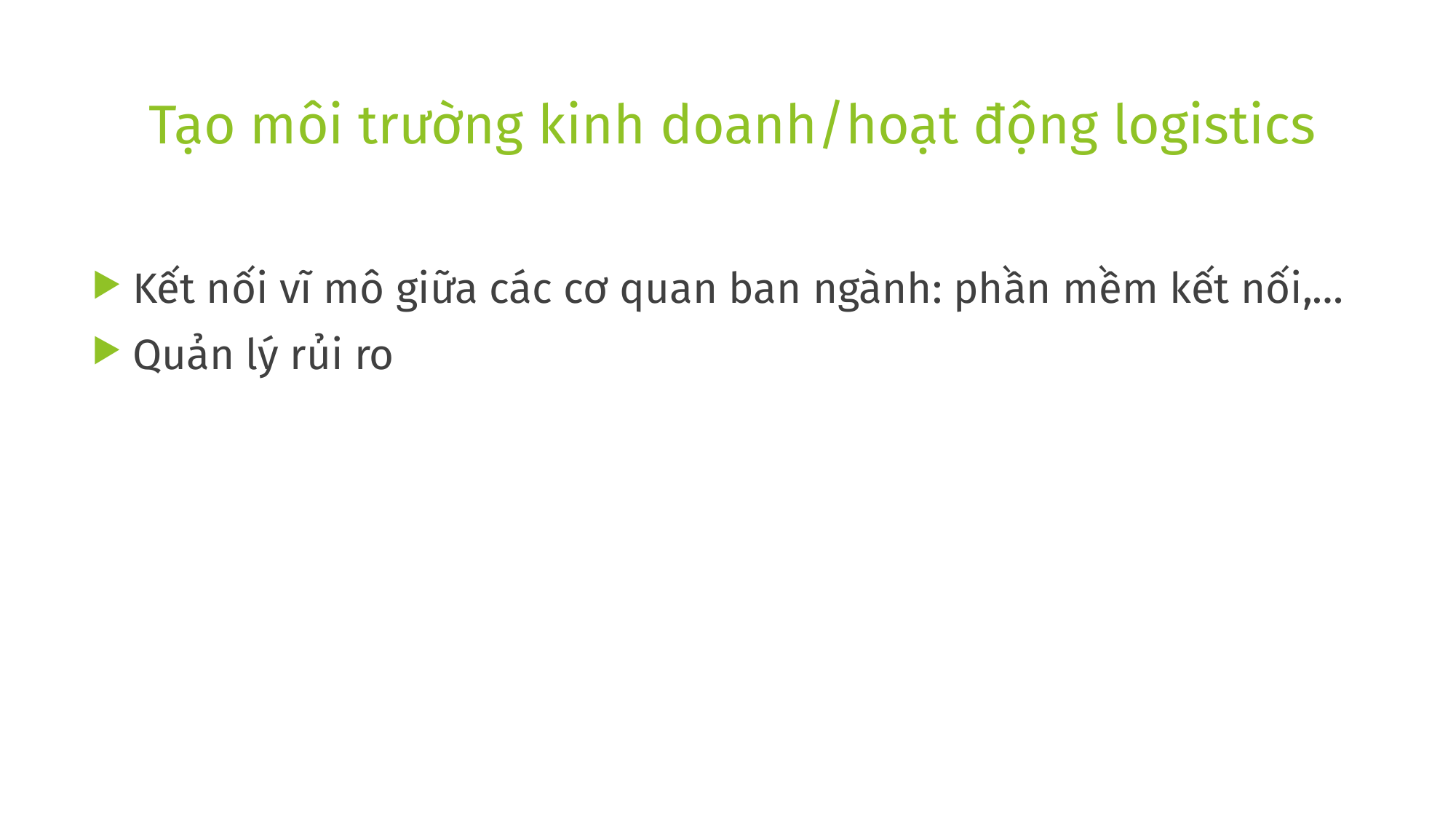

# Tạo môi trường kinh doanh/hoạt động logistics
Kết nối vĩ mô giữa các cơ quan ban ngành: phần mềm kết nối,…
Quản lý rủi ro